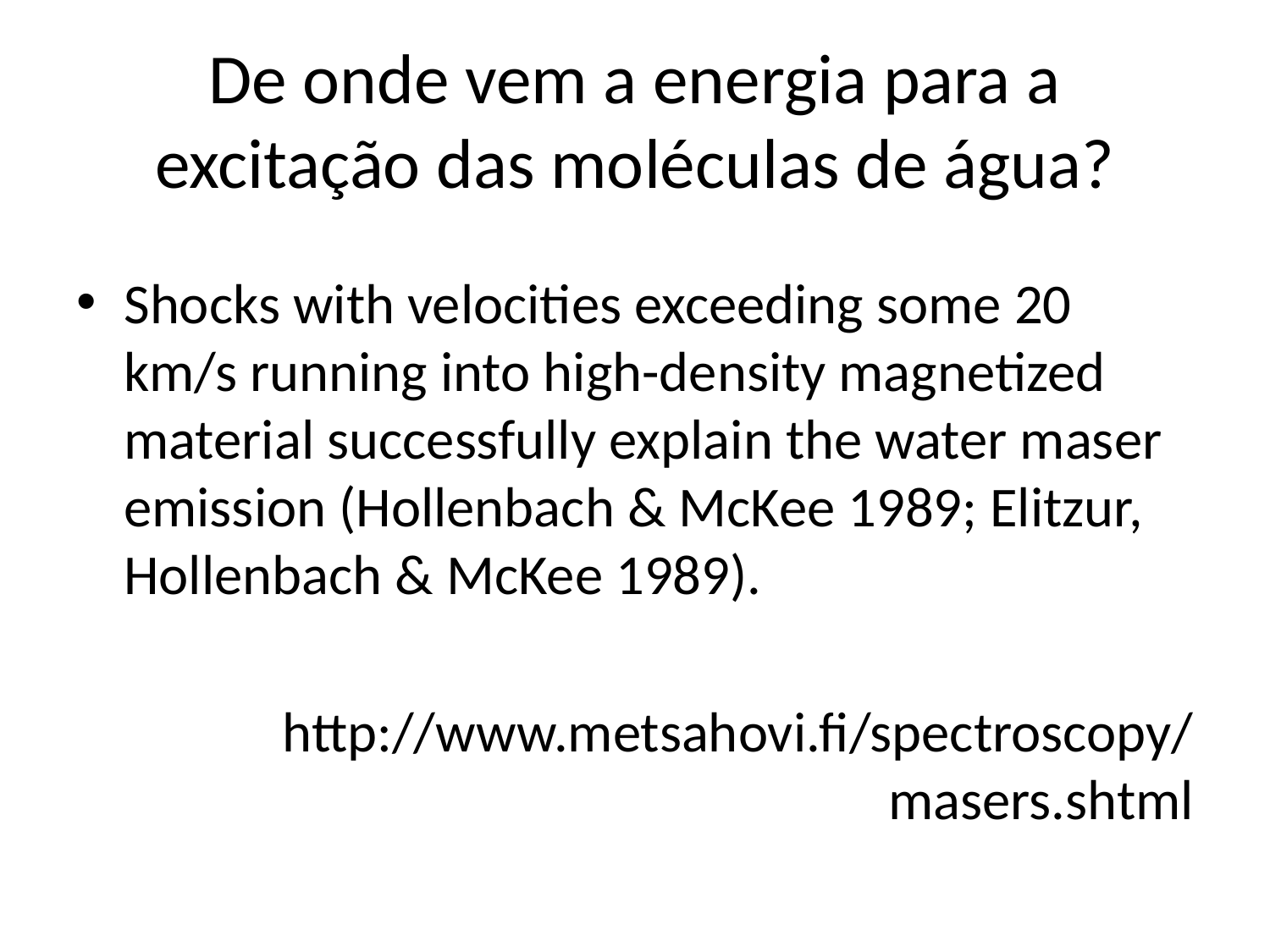

# De onde vem a energia para a excitação das moléculas de água?
Shocks with velocities exceeding some 20 km/s running into high-density magnetized material successfully explain the water maser emission (Hollenbach & McKee 1989; Elitzur, Hollenbach & McKee 1989).

http://www.metsahovi.fi/spectroscopy/masers.shtml